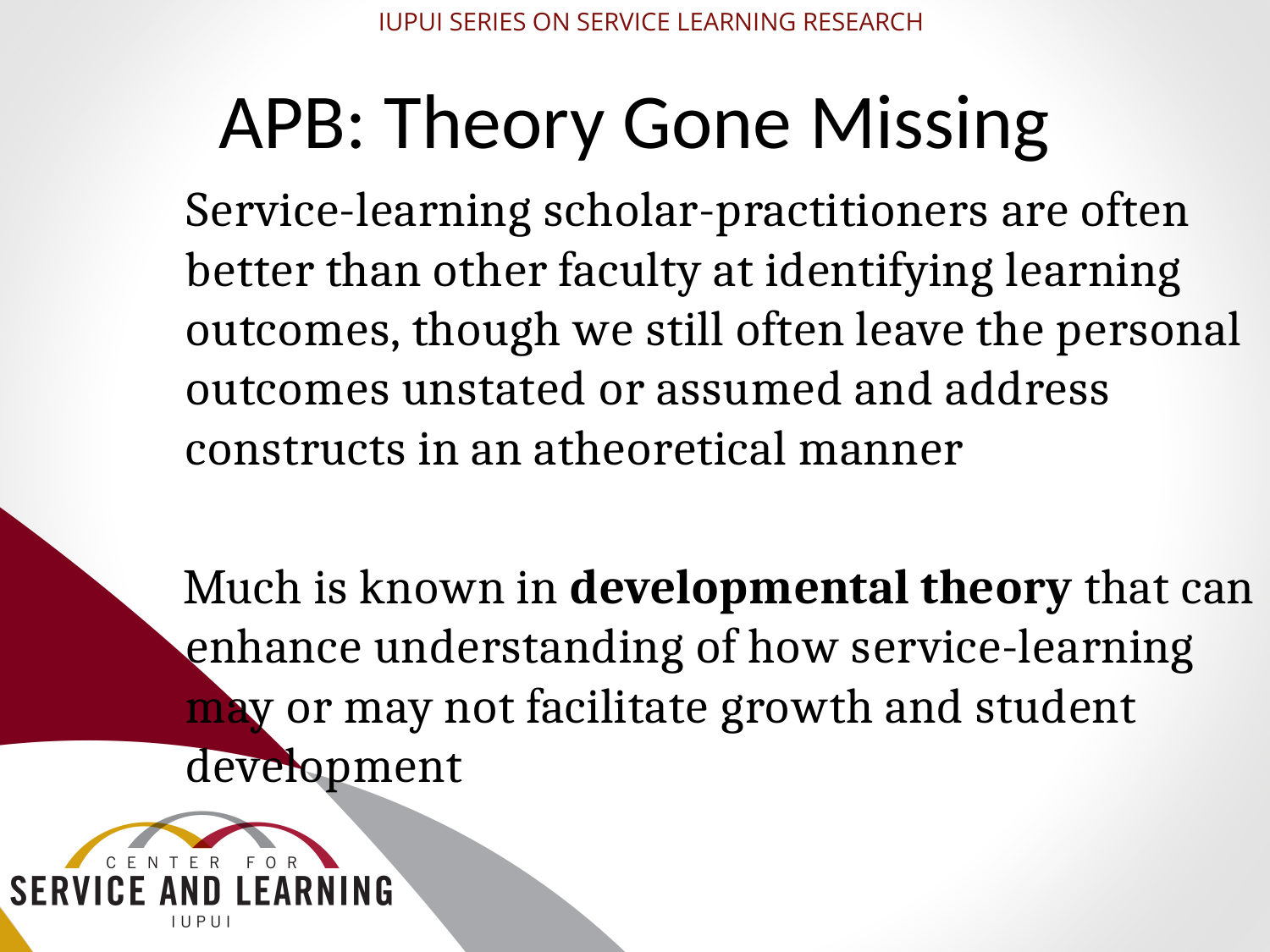

IUPUI SERIES ON SERVICE LEARNING RESEARCH
# APB: Theory Gone Missing
	Service-learning scholar-practitioners are often better than other faculty at identifying learning outcomes, though we still often leave the personal outcomes unstated or assumed and address constructs in an atheoretical manner

	Much is known in developmental theory that can enhance understanding of how service-learning may or may not facilitate growth and student development